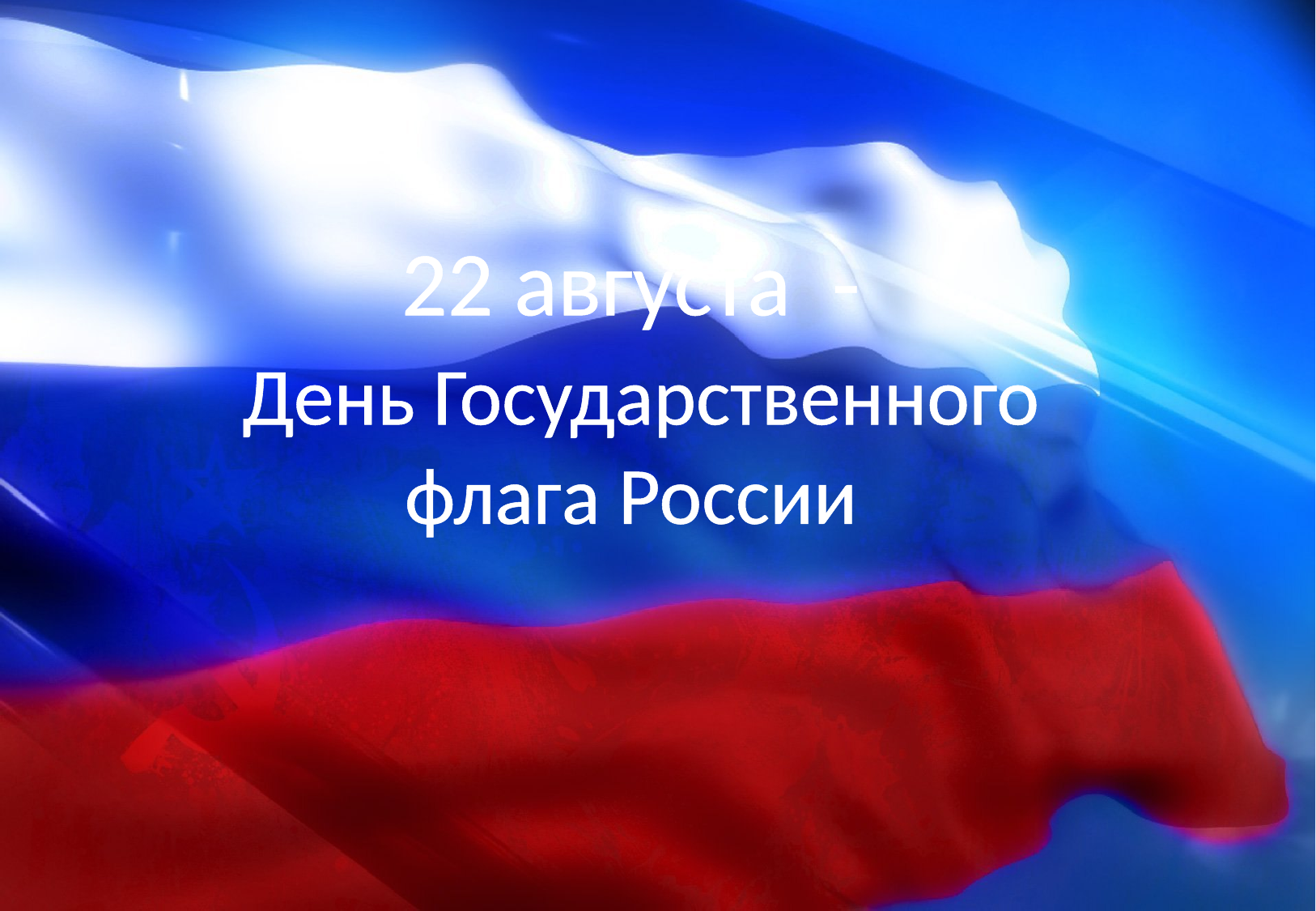

22 августа  -
 День Государственного
флага России